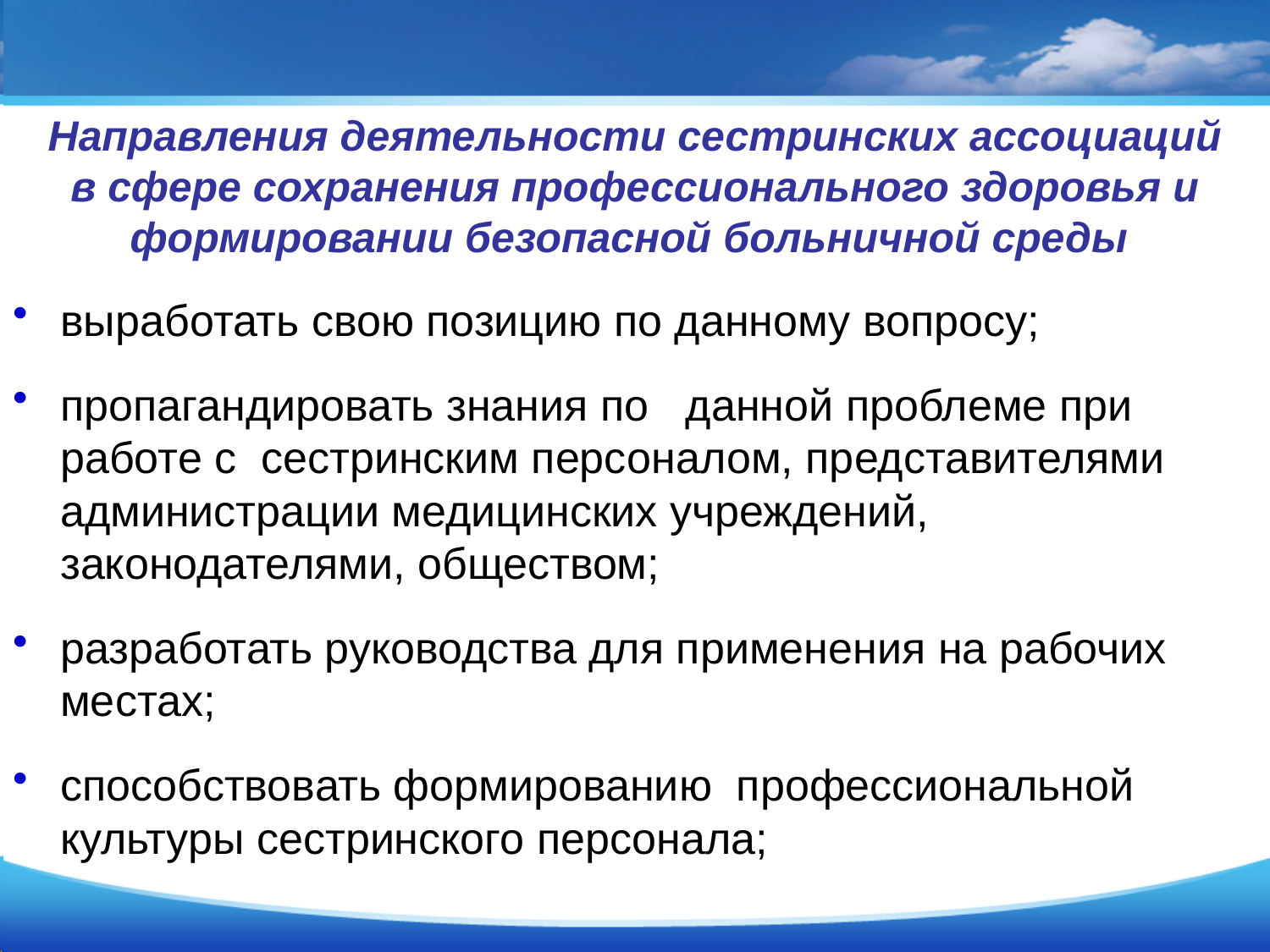

# Направления деятельности сестринских ассоциаций в сфере сохранения профессионального здоровья и формировании безопасной больничной среды
выработать свою позицию по данному вопросу;
пропагандировать знания по   данной проблеме при работе с  сестринским персоналом, представителями администрации медицинских учреждений, законодателями, обществом;
разработать руководства для применения на рабочих местах;
способствовать формированию  профессиональной культуры сестринского персонала;